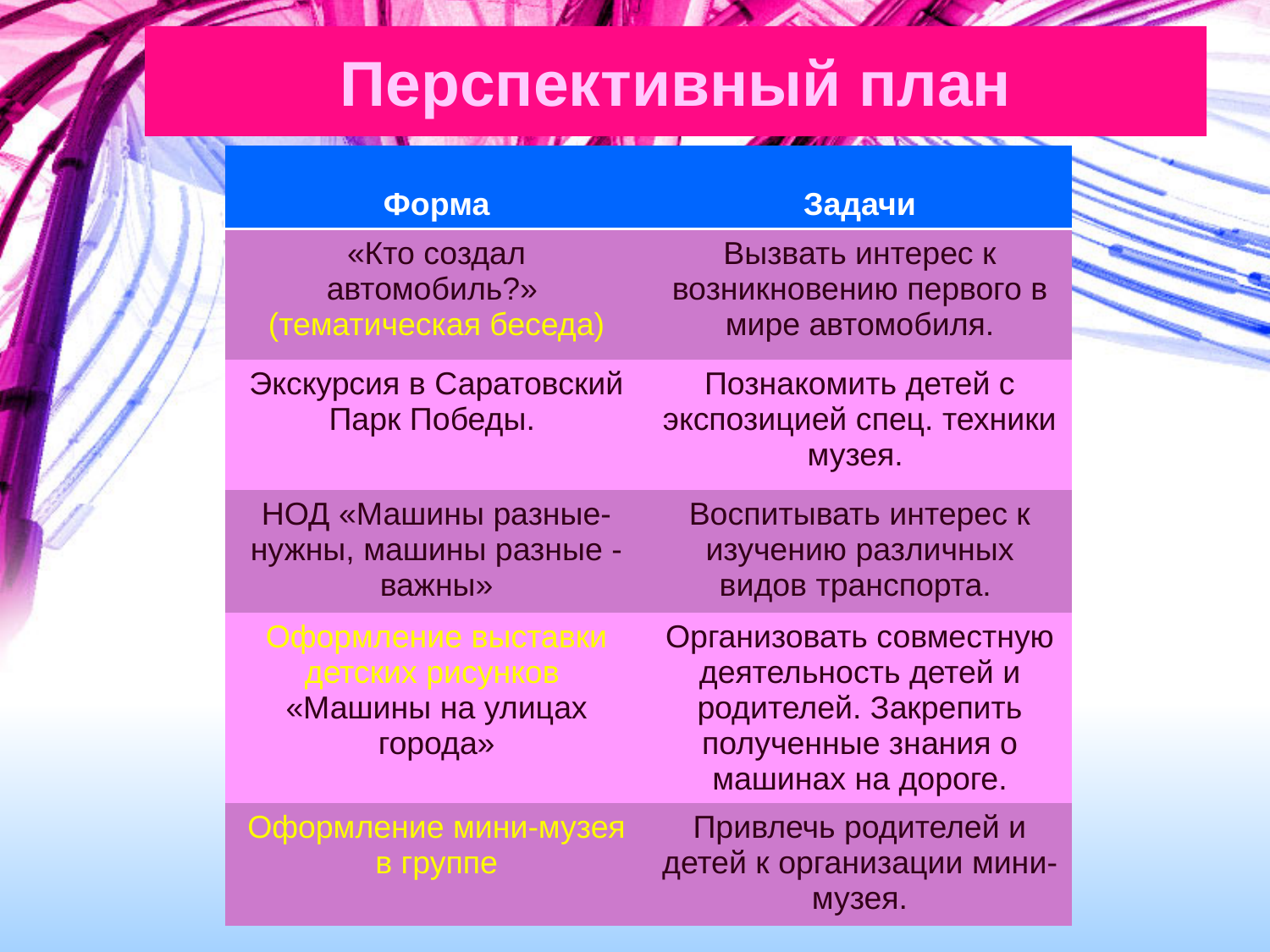

# Перспективный план
| Форма | Задачи |
| --- | --- |
| «Кто создал автомобиль?» (тематическая беседа) | Вызвать интерес к возникновению первого в мире автомобиля. |
| Экскурсия в Саратовский Парк Победы. | Познакомить детей с экспозицией спец. техники музея. |
| НОД «Машины разные-нужны, машины разные - важны» | Воспитывать интерес к изучению различных видов транспорта. |
| Оформление выставки детских рисунков «Машины на улицах города» | Организовать совместную деятельность детей и родителей. Закрепить полученные знания о машинах на дороге. |
| Оформление мини-музея в группе | Привлечь родителей и детей к организации мини-музея. |